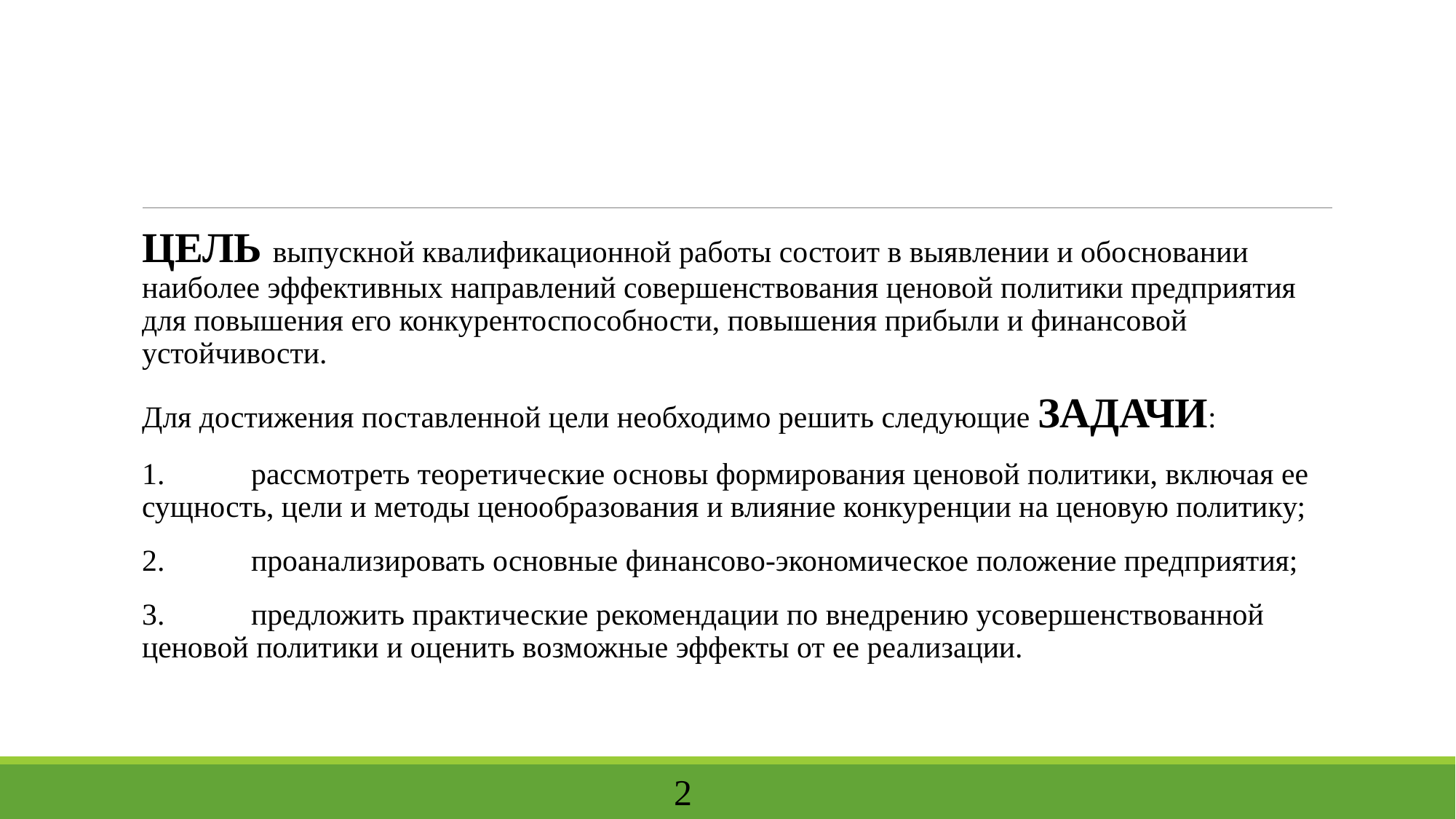

ЦЕЛЬ выпускной квалификационной работы состоит в выявлении и обосновании наиболее эффективных направлений совершенствования ценовой политики предприятия для повышения его конкурентоспособности, повышения прибыли и финансовой устойчивости.
Для достижения поставленной цели необходимо решить следующие ЗАДАЧИ:
1.	рассмотреть теоретические основы формирования ценовой политики, включая ее сущность, цели и методы ценообразования и влияние конкуренции на ценовую политику;
2.	проанализировать основные финансово-экономическое положение предприятия;
3.	предложить практические рекомендации по внедрению усовершенствованной ценовой политики и оценить возможные эффекты от ее реализации.

2